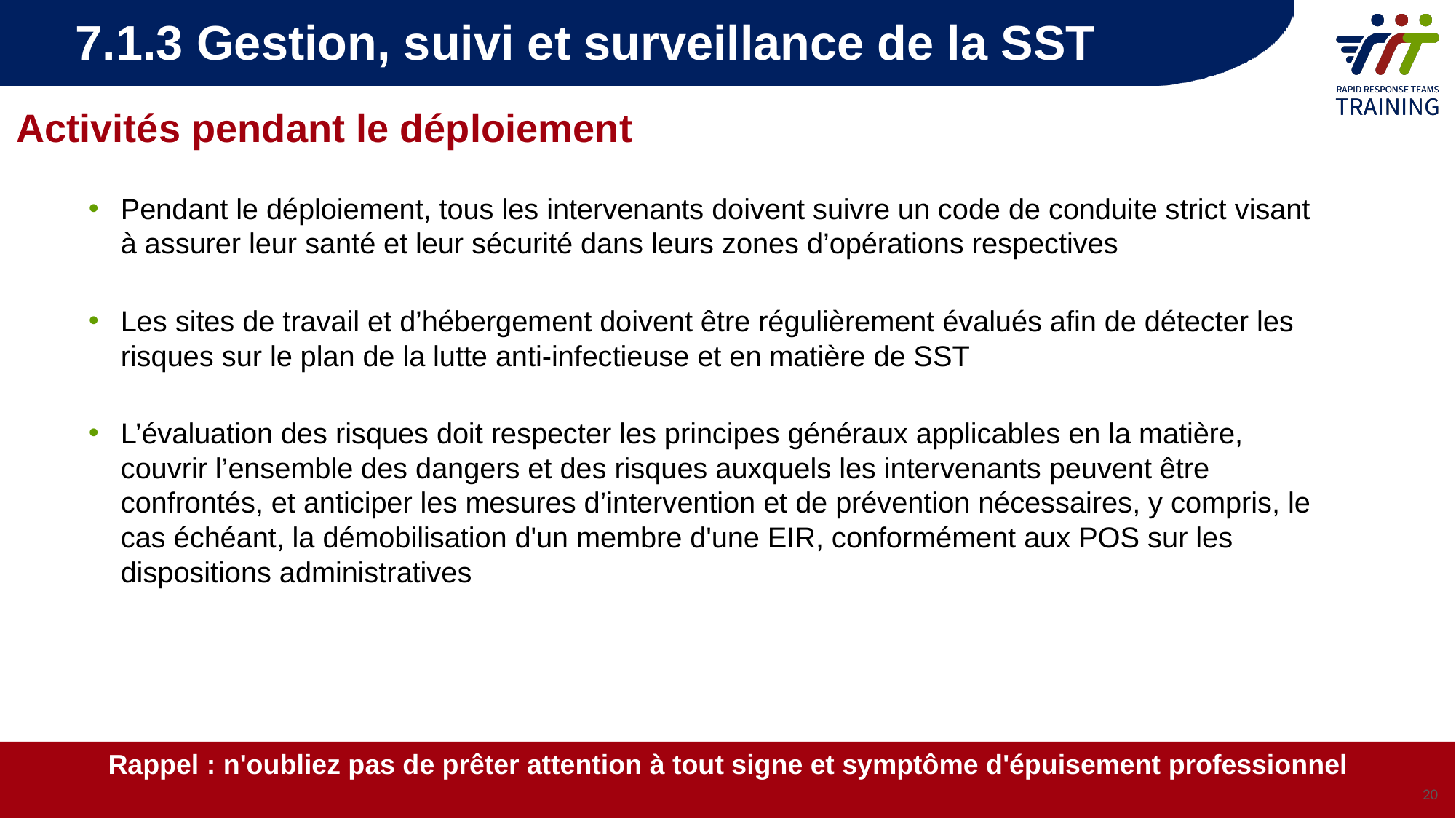

7.1.3 Gestion, suivi et surveillance de la SST
# Activités pendant le déploiement
Pendant le déploiement, tous les intervenants doivent suivre un code de conduite strict visant à assurer leur santé et leur sécurité dans leurs zones d’opérations respectives

Les sites de travail et d’hébergement doivent être régulièrement évalués afin de détecter les risques sur le plan de la lutte anti-infectieuse et en matière de SST

L’évaluation des risques doit respecter les principes généraux applicables en la matière, couvrir l’ensemble des dangers et des risques auxquels les intervenants peuvent être confrontés, et anticiper les mesures d’intervention et de prévention nécessaires, y compris, le cas échéant, la démobilisation d'un membre d'une EIR, conformément aux POS sur les dispositions administratives
Rappel : n'oubliez pas de prêter attention à tout signe et symptôme d'épuisement professionnel

20